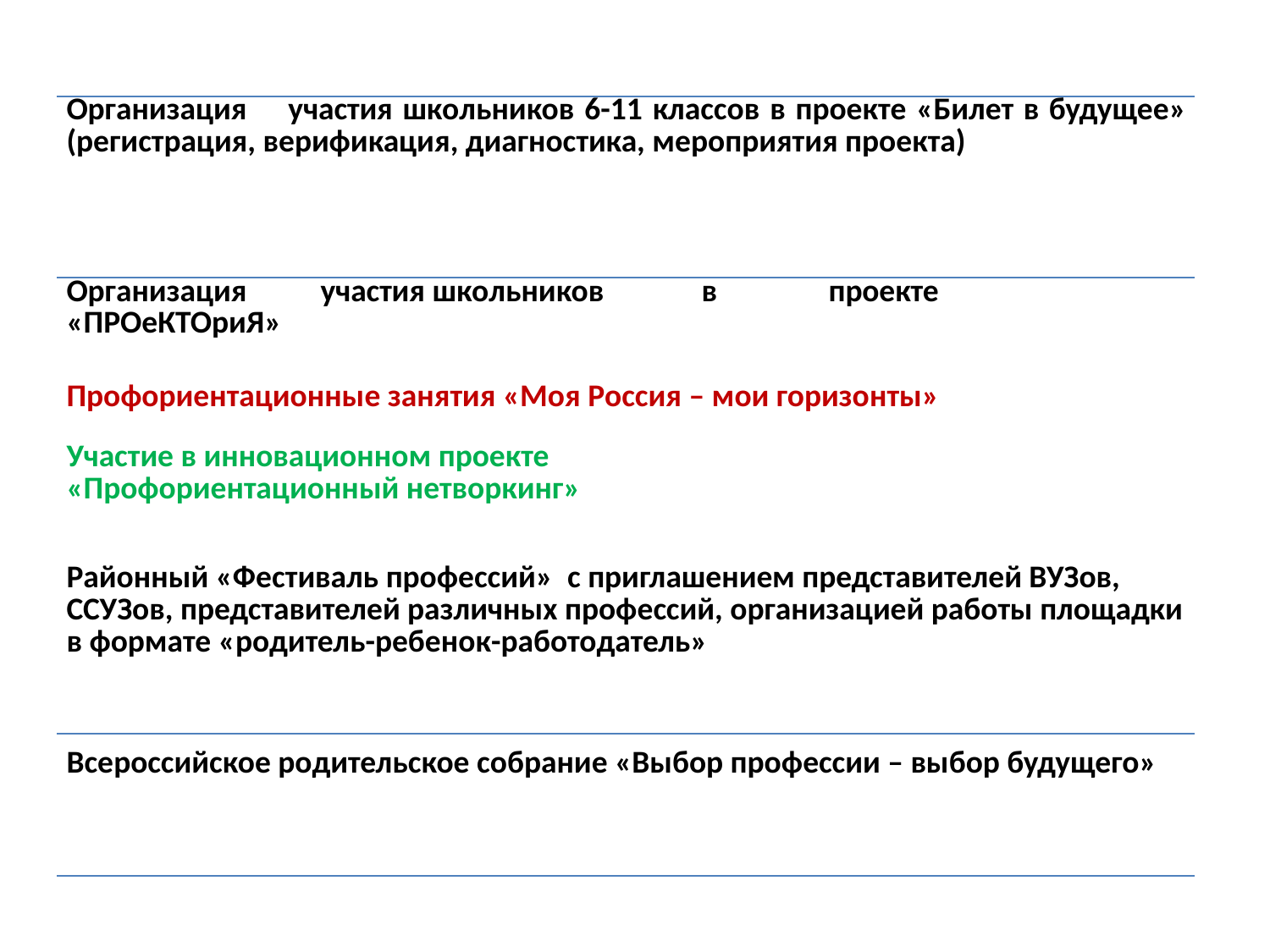

| Организация участия школьников 6-11 классов в проекте «Билет в будущее» (регистрация, верификация, диагностика, мероприятия проекта) |
| --- |
| Организация участия школьников в проекте «ПРОеКТОриЯ» |
| Профориентационные занятия «Моя Россия – мои горизонты» |
| Участие в инновационном проекте «Профориентационный нетворкинг» |
| Районный «Фестиваль профессий» с приглашением представителей ВУЗов, ССУЗов, представителей различных профессий, организацией работы площадки в формате «родитель-ребенок-работодатель» |
| Всероссийское родительское собрание «Выбор профессии – выбор будущего» |